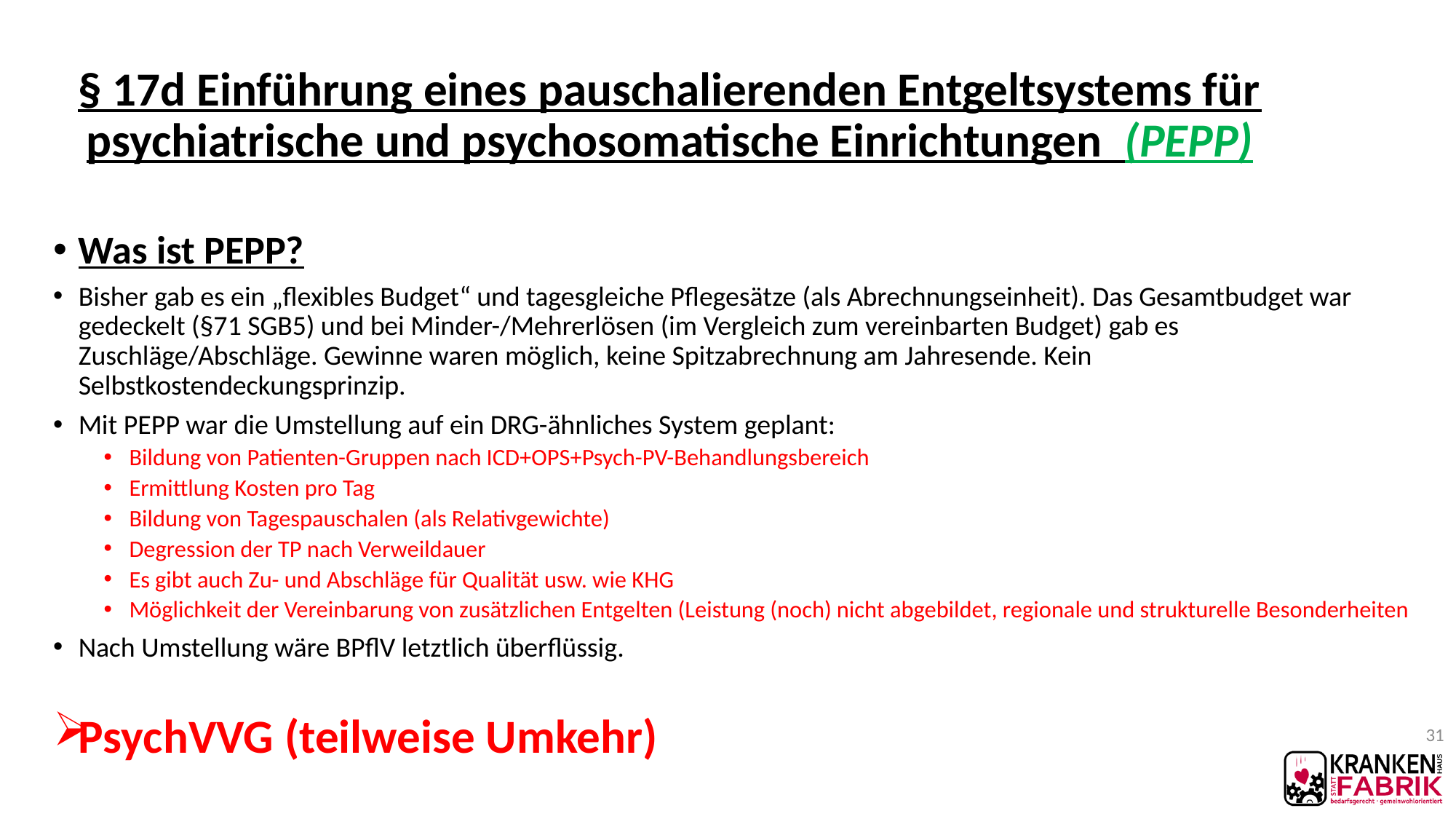

# § 17d Einführung eines pauschalierenden Entgeltsystems für psychiatrische und psychosomatische Einrichtungen  (PEPP)
Was ist PEPP?
Bisher gab es ein „flexibles Budget“ und tagesgleiche Pflegesätze (als Abrechnungseinheit). Das Gesamtbudget war gedeckelt (§71 SGB5) und bei Minder-/Mehrerlösen (im Vergleich zum vereinbarten Budget) gab es Zuschläge/Abschläge. Gewinne waren möglich, keine Spitzabrechnung am Jahresende. Kein Selbstkostendeckungsprinzip.
Mit PEPP war die Umstellung auf ein DRG-ähnliches System geplant:
Bildung von Patienten-Gruppen nach ICD+OPS+Psych-PV-Behandlungsbereich
Ermittlung Kosten pro Tag
Bildung von Tagespauschalen (als Relativgewichte)
Degression der TP nach Verweildauer
Es gibt auch Zu- und Abschläge für Qualität usw. wie KHG
Möglichkeit der Vereinbarung von zusätzlichen Entgelten (Leistung (noch) nicht abgebildet, regionale und strukturelle Besonderheiten
Nach Umstellung wäre BPflV letztlich überflüssig.

PsychVVG (teilweise Umkehr)
31